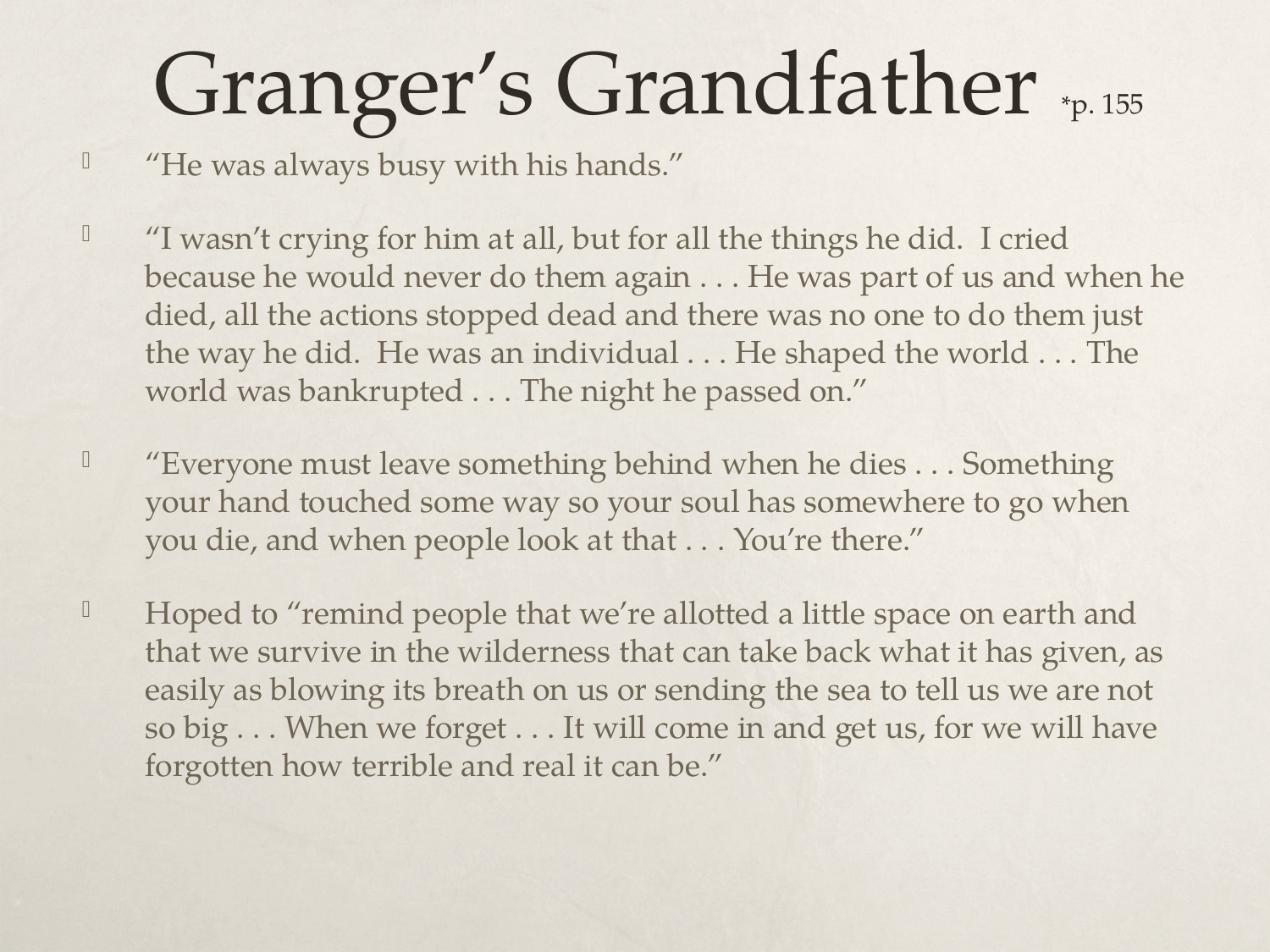

# Granger’s Grandfather *p. 155
“He was always busy with his hands.”
“I wasn’t crying for him at all, but for all the things he did.  I cried because he would never do them again . . . He was part of us and when he died, all the actions stopped dead and there was no one to do them just the way he did.  He was an individual . . . He shaped the world . . . The world was bankrupted . . . The night he passed on.”
“Everyone must leave something behind when he dies . . . Something your hand touched some way so your soul has somewhere to go when you die, and when people look at that . . . You’re there.”
Hoped to “remind people that we’re allotted a little space on earth and that we survive in the wilderness that can take back what it has given, as easily as blowing its breath on us or sending the sea to tell us we are not so big . . . When we forget . . . It will come in and get us, for we will have forgotten how terrible and real it can be.”